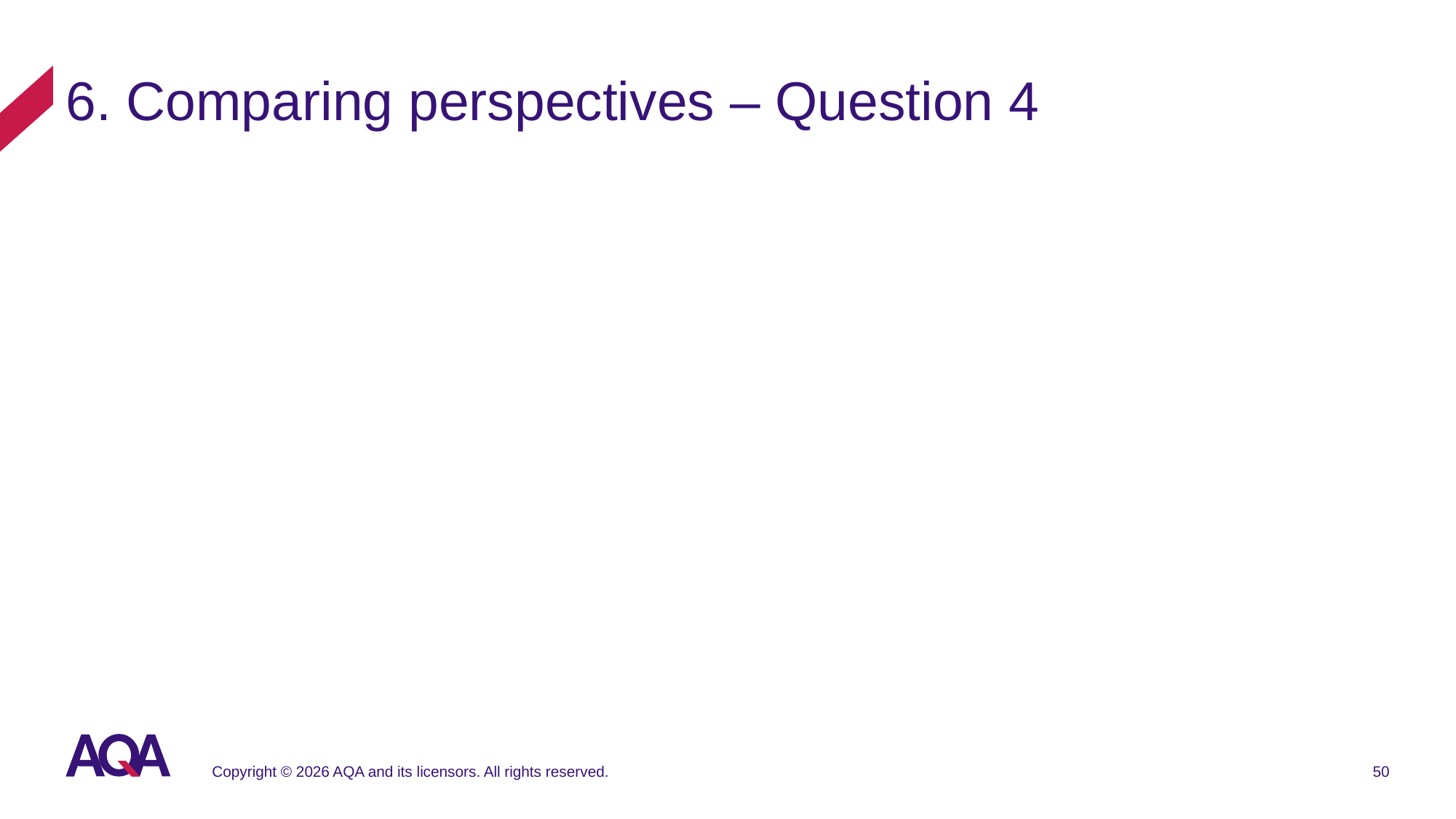

# 6. Comparing perspectives – Question 4
Copyright © 2026 AQA and its licensors. All rights reserved.
50